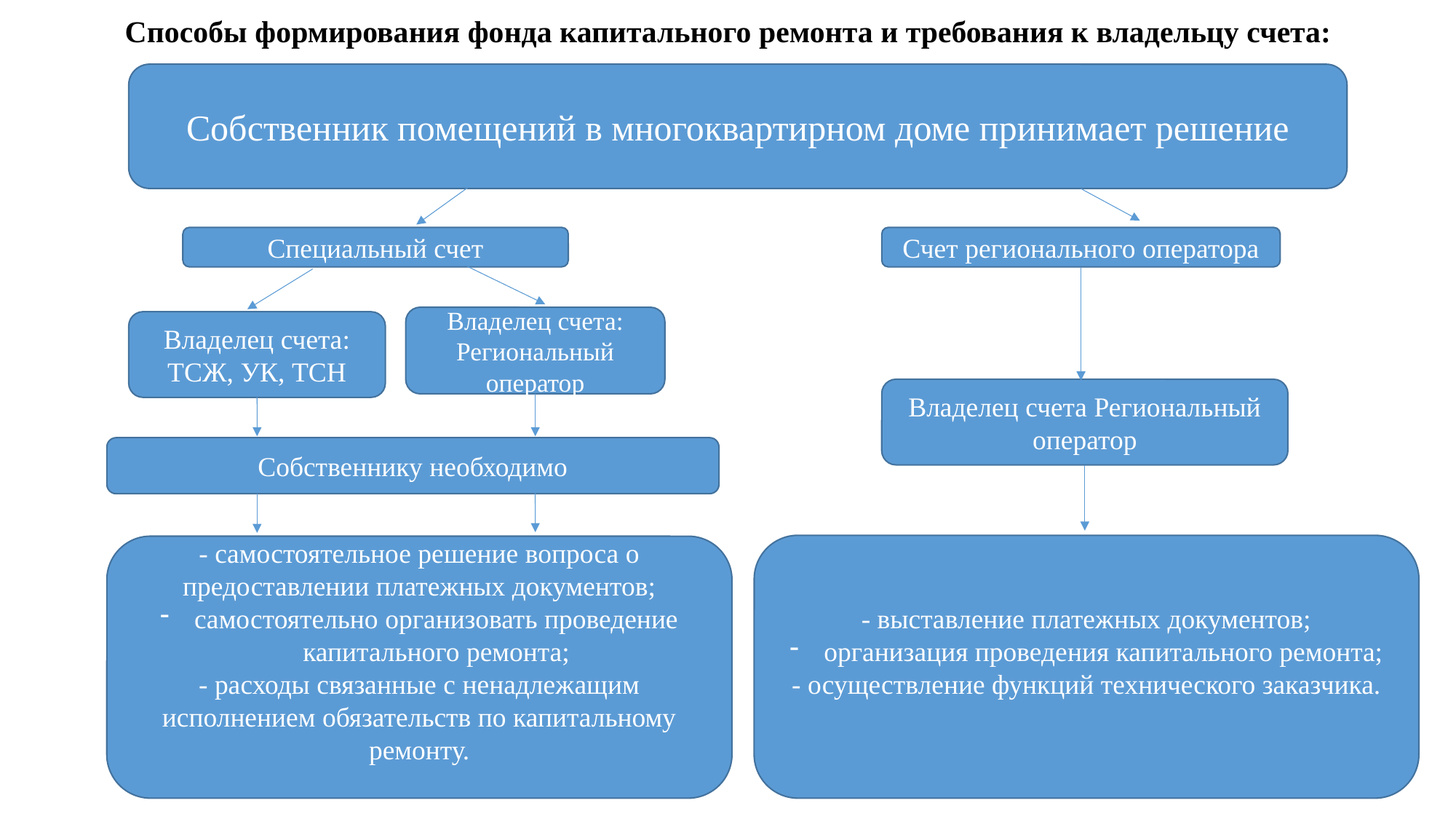

Способы формирования фонда капитального ремонта и требования к владельцу счета:
Собственник помещений в многоквартирном доме принимает решение
Специальный счет
Счет регионального оператора
Владелец счета: Региональный оператор
Владелец счета: ТСЖ, УК, ТСН
Владелец счета Региональный оператор
Собственнику необходимо
- выставление платежных документов;
организация проведения капитального ремонта;
- осуществление функций технического заказчика.

- самостоятельное решение вопроса о предоставлении платежных документов;
самостоятельно организовать проведение капитального ремонта;
- расходы связанные с ненадлежащим исполнением обязательств по капитальному ремонту.